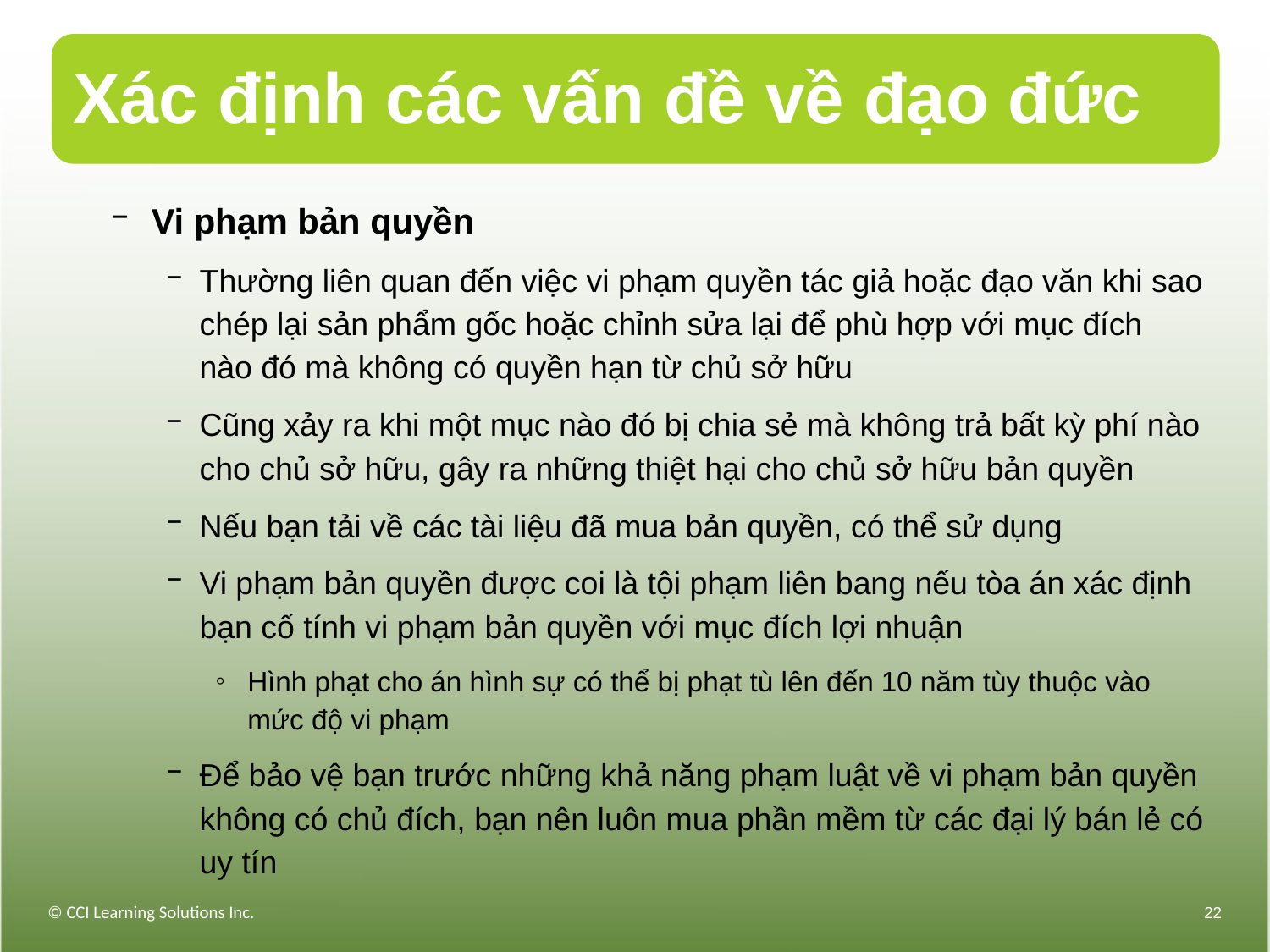

# Xác định các vấn đề về đạo đức
Vi phạm bản quyền
Thường liên quan đến việc vi phạm quyền tác giả hoặc đạo văn khi sao chép lại sản phẩm gốc hoặc chỉnh sửa lại để phù hợp với mục đích nào đó mà không có quyền hạn từ chủ sở hữu
Cũng xảy ra khi một mục nào đó bị chia sẻ mà không trả bất kỳ phí nào cho chủ sở hữu, gây ra những thiệt hại cho chủ sở hữu bản quyền
Nếu bạn tải về các tài liệu đã mua bản quyền, có thể sử dụng
Vi phạm bản quyền được coi là tội phạm liên bang nếu tòa án xác định bạn cố tính vi phạm bản quyền với mục đích lợi nhuận
Hình phạt cho án hình sự có thể bị phạt tù lên đến 10 năm tùy thuộc vào mức độ vi phạm
Để bảo vệ bạn trước những khả năng phạm luật về vi phạm bản quyền không có chủ đích, bạn nên luôn mua phần mềm từ các đại lý bán lẻ có uy tín

© CCI Learning Solutions Inc.
22